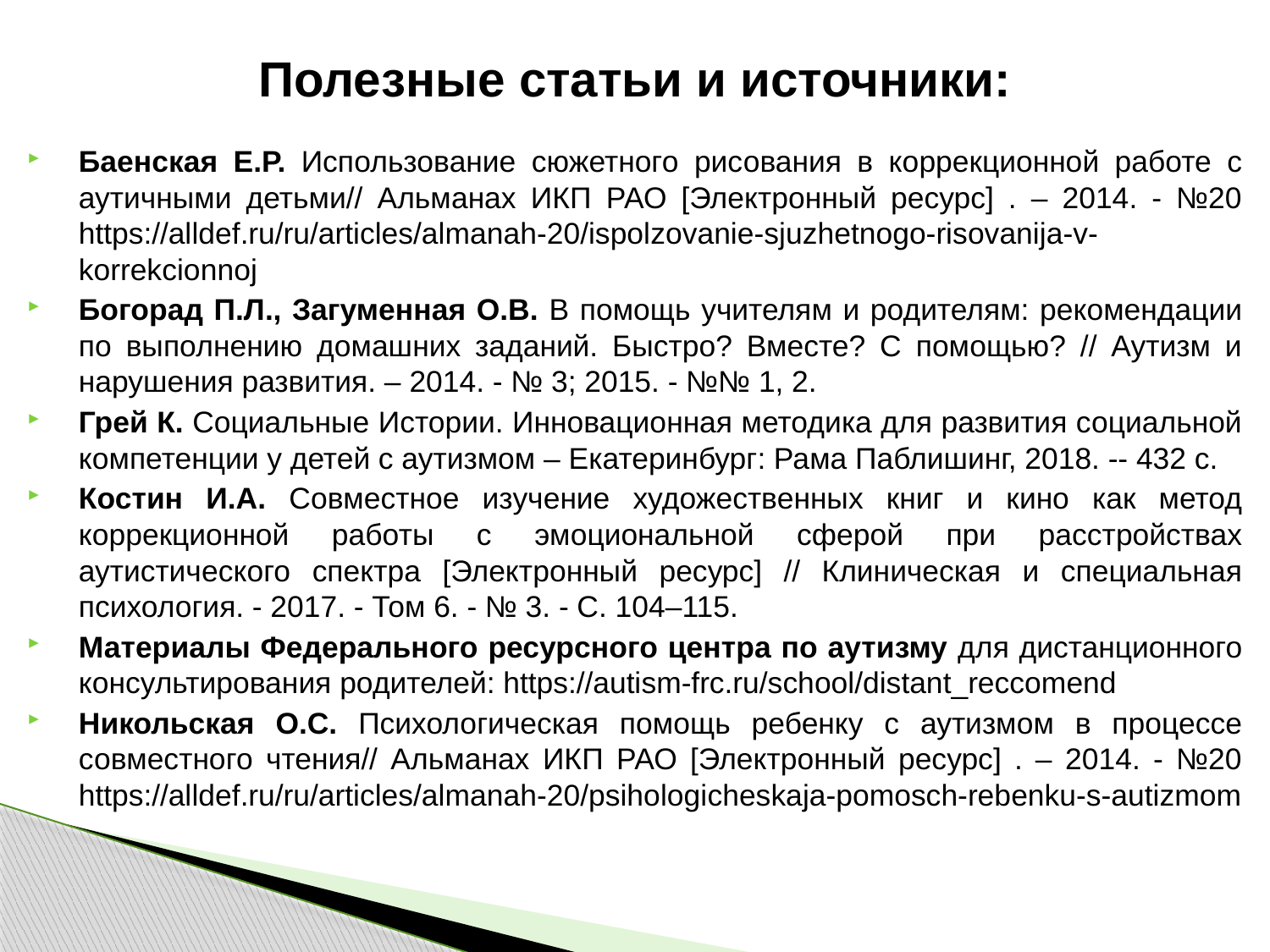

# Полезные статьи и источники:
Баенская Е.Р. Использование сюжетного рисования в коррекционной работе с аутичными детьми// Альманах ИКП РАО [Электронный ресурс] . – 2014. - №20 https://alldef.ru/ru/articles/almanah-20/ispolzovanie-sjuzhetnogo-risovanija-v-korrekcionnoj
Богорад П.Л., Загуменная О.В. В помощь учителям и родителям: рекомендации по выполнению домашних заданий. Быстро? Вместе? С помощью? // Аутизм и нарушения развития. – 2014. - № 3; 2015. - №№ 1, 2.
Грей К. Социальные Истории. Инновационная методика для развития социальной компетенции у детей с аутизмом – Екатеринбург: Рама Паблишинг, 2018. -- 432 с.
Костин И.А. Совместное изучение художественных книг и кино как метод коррекционной работы с эмоциональной сферой при расстройствах аутистического спектра [Электронный ресурс] // Клиническая и специальная психология. - 2017. - Том 6. - № 3. - С. 104–115.
Материалы Федерального ресурсного центра по аутизму для дистанционного консультирования родителей: https://autism-frc.ru/school/distant_reccomend
Никольская О.С. Психологическая помощь ребенку с аутизмом в процессе совместного чтения// Альманах ИКП РАО [Электронный ресурс] . – 2014. - №20 https://alldef.ru/ru/articles/almanah-20/psihologicheskaja-pomosch-rebenku-s-autizmom